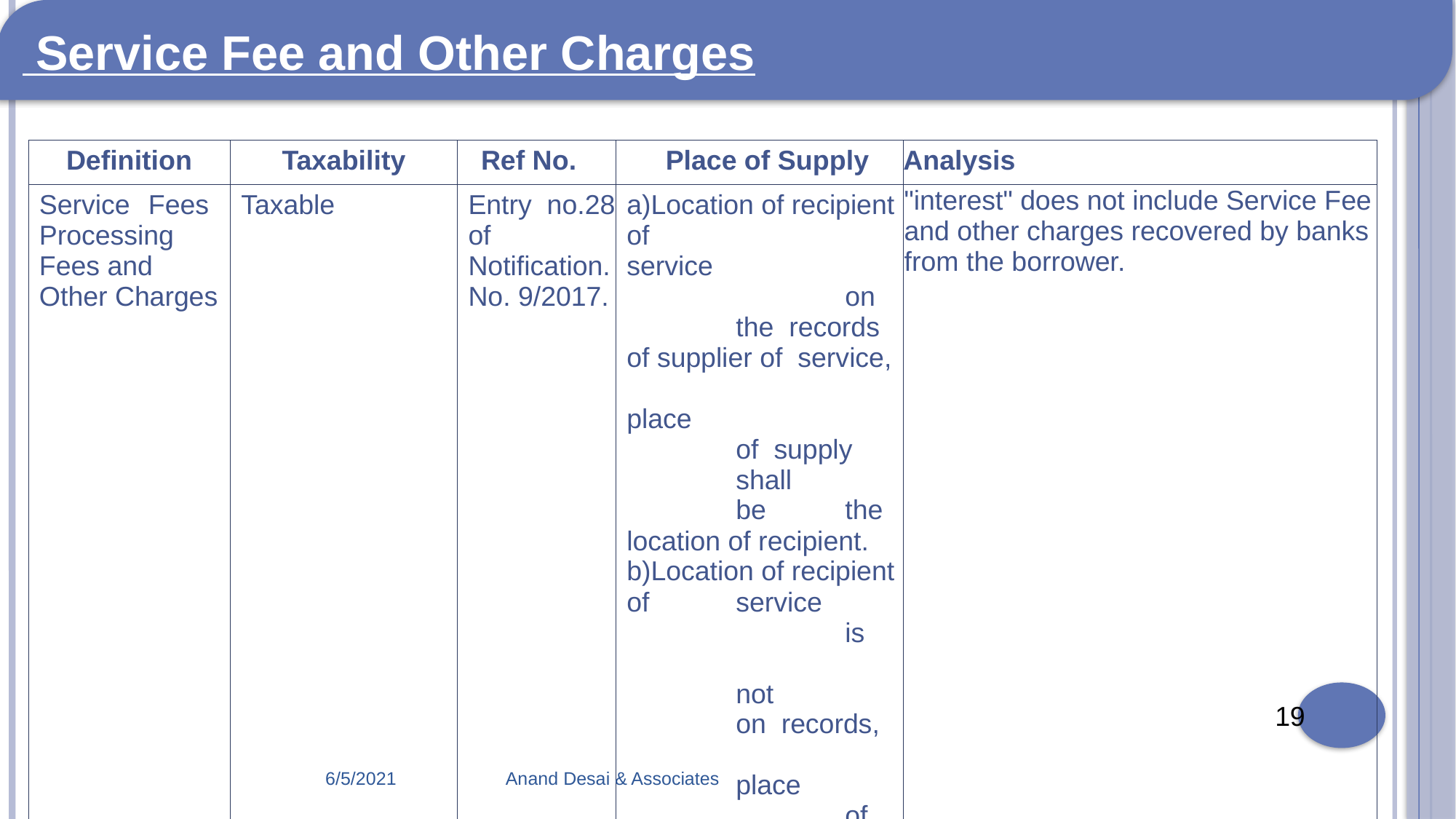

Service Fee and Other Charges
| Definition | Taxability | Ref No. | Place of Supply | Analysis |
| --- | --- | --- | --- | --- |
| Service Fees Processing Fees and Other Charges | Taxable | Entry no.28 of Notification. No. 9/2017. | a)Location of recipient of service on the records of supplier of service, place of supply shall be the location of recipient. b)Location of recipient of service is not on records, place of supply shall be the location of the supplier of service. | "interest" does not include Service Fee and other charges recovered by banks from the borrower. |
19
6/5/2021
Anand Desai & Associates